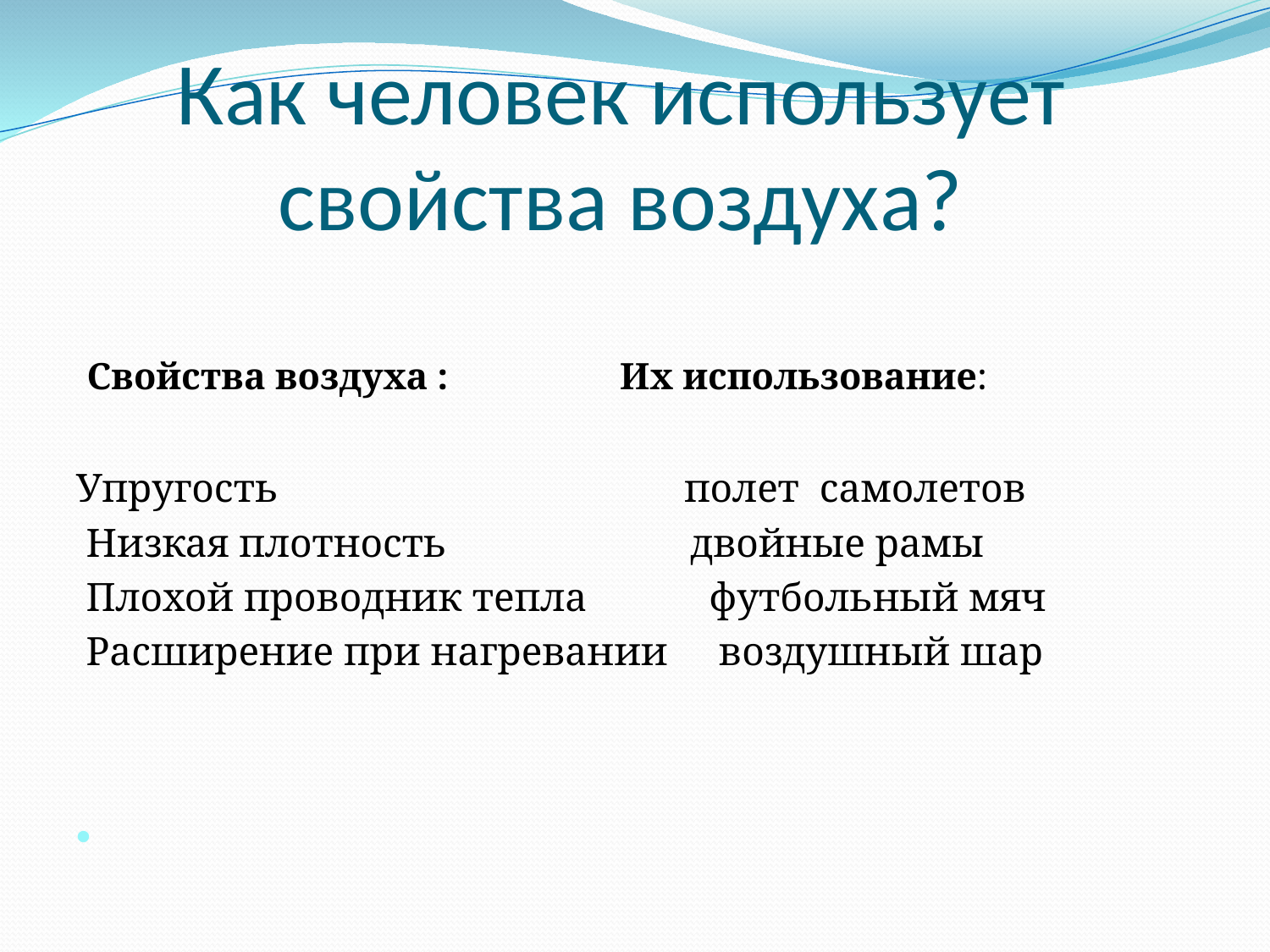

# Как человек использует свойства воздуха?
  Свойства воздуха :                  Их использование:

Упругость                                        полет  самолетов
 Низкая плотность                        двойные рамы
 Плохой проводник тепла            футбольный мяч
 Расширение при нагревании     воздушный шар